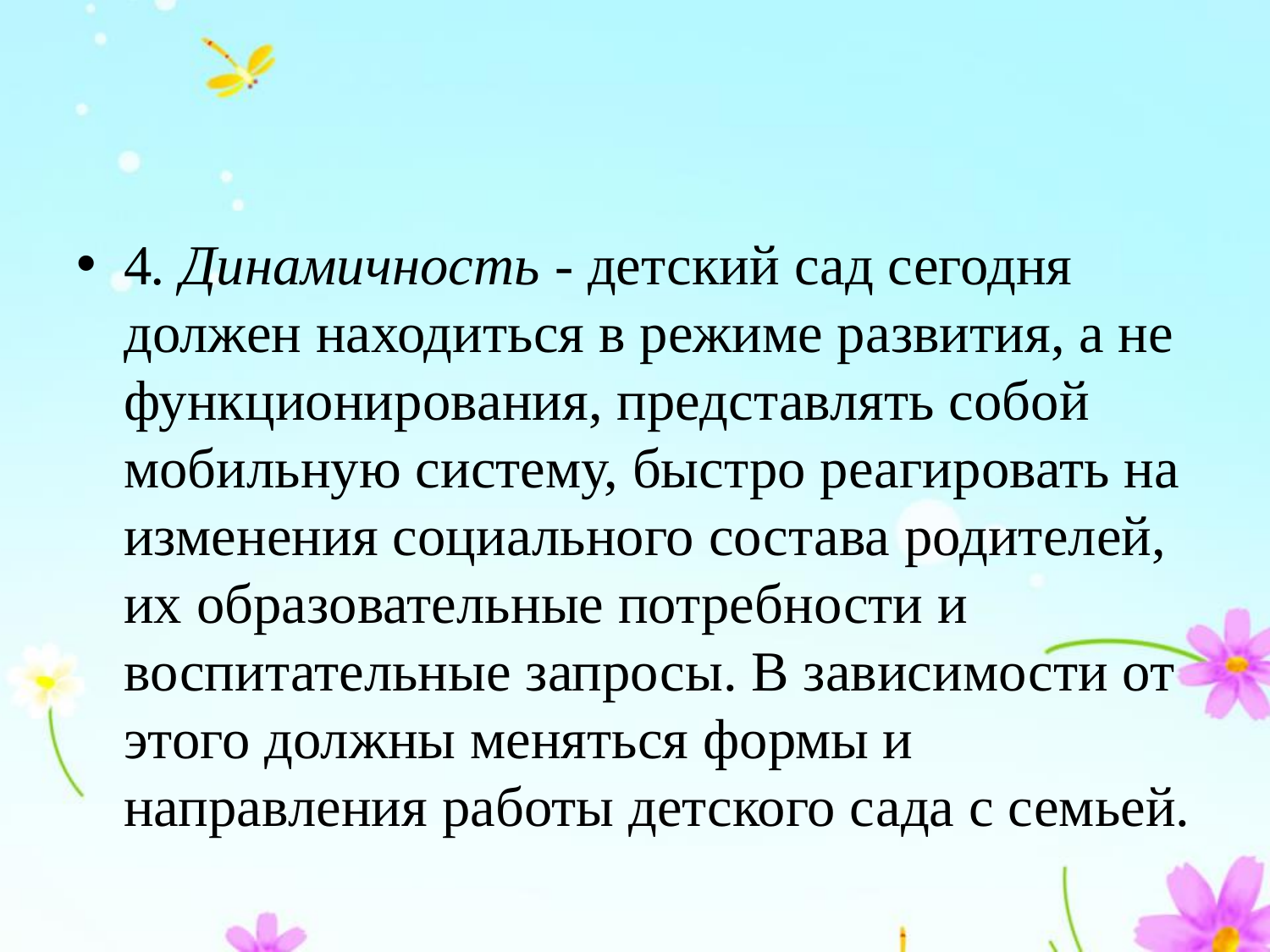

#
4. Динамичность - детский сад сегодня должен находиться в режиме развития, а не функционирования, представлять собой мобильную систему, быстро реагировать на изменения социального состава родителей, их образовательные потребности и воспитательные запросы. В зависимости от этого должны меняться формы и направления работы детского сада с семьей.